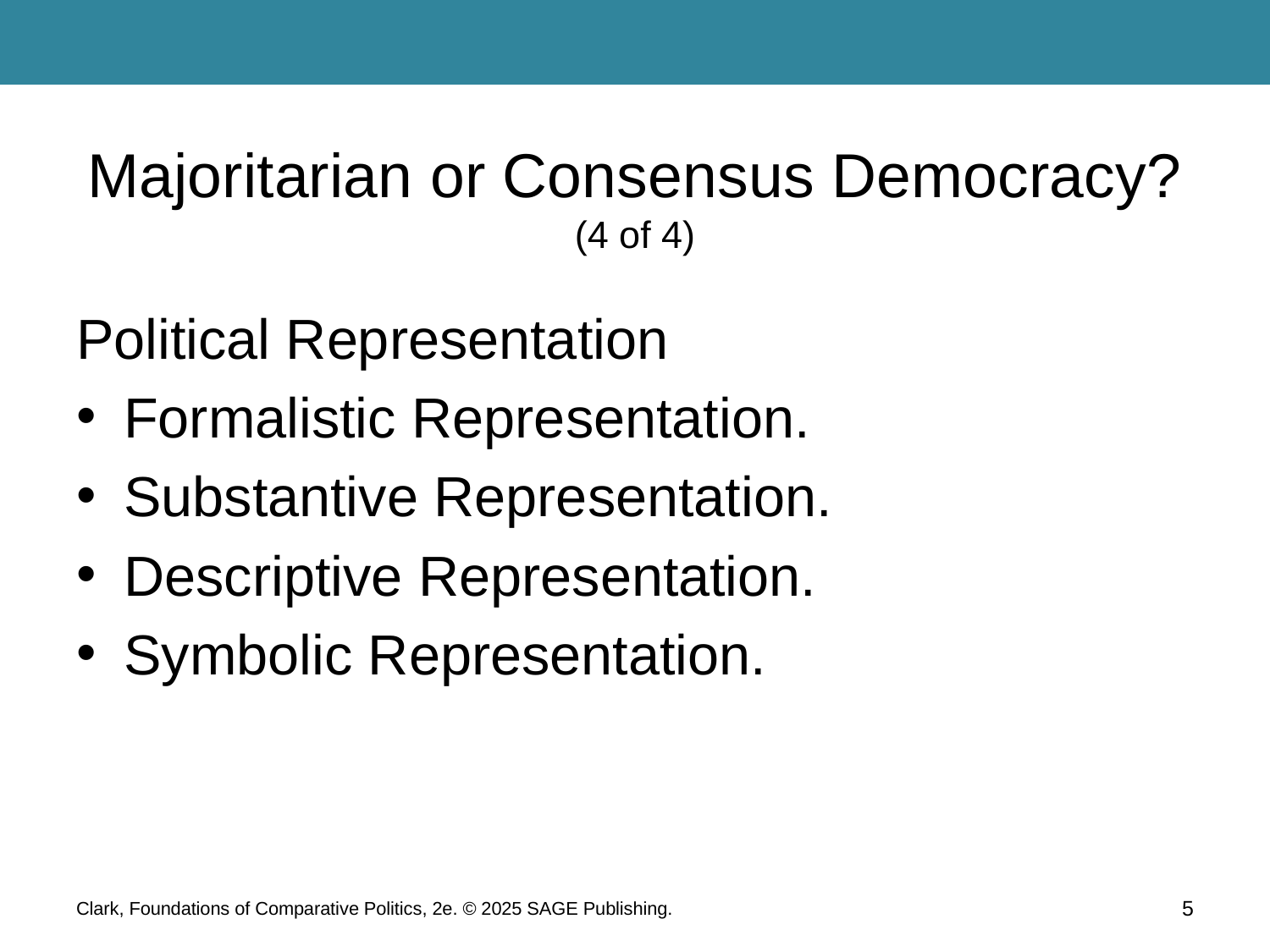

# Majoritarian or Consensus Democracy? (4 of 4)
Political Representation
Formalistic Representation.
Substantive Representation.
Descriptive Representation.
Symbolic Representation.
Clark, Foundations of Comparative Politics, 2e. © 2025 SAGE Publishing.
5